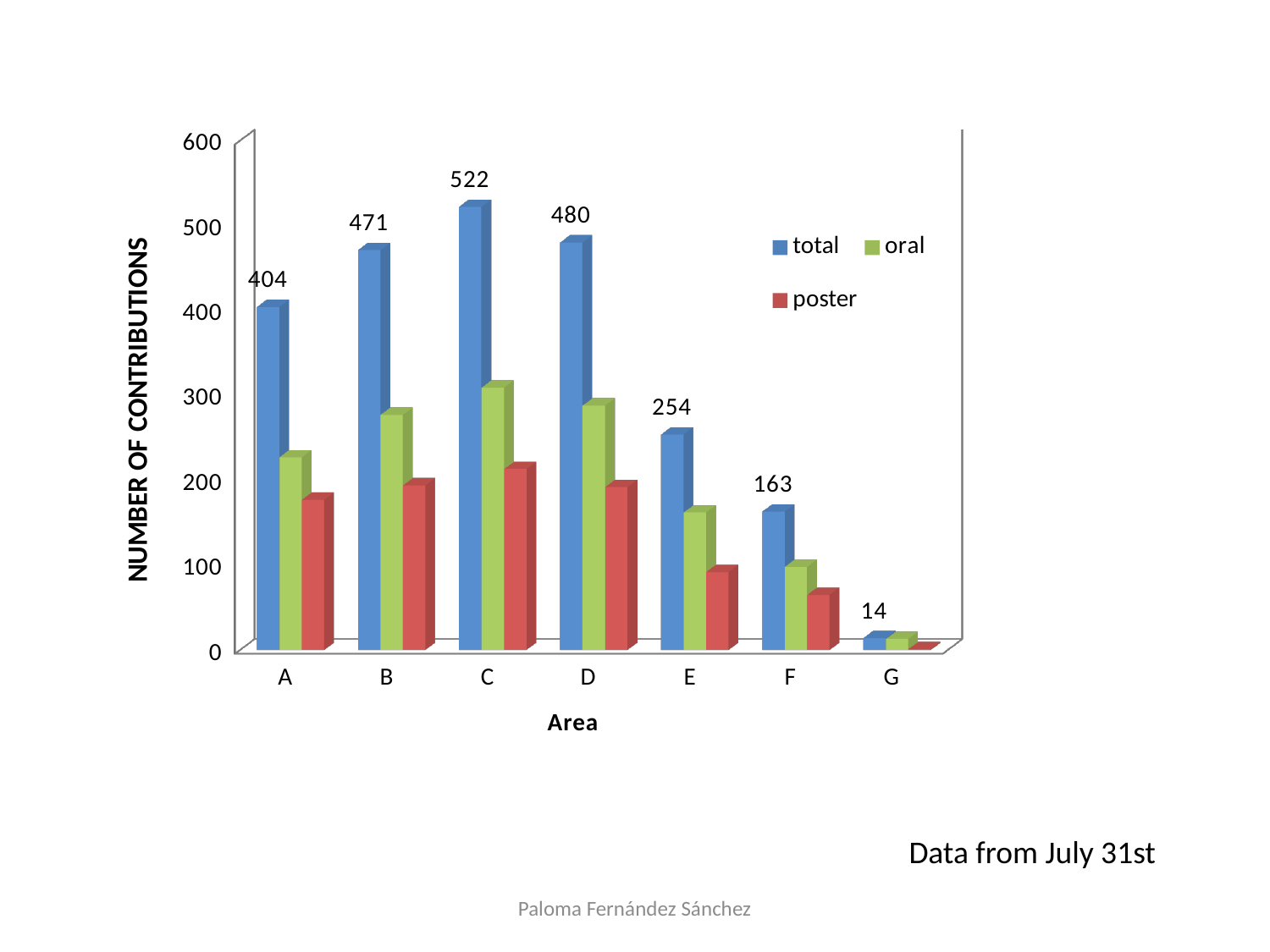

[unsupported chart]

Data from July 31st
Paloma Fernández Sánchez